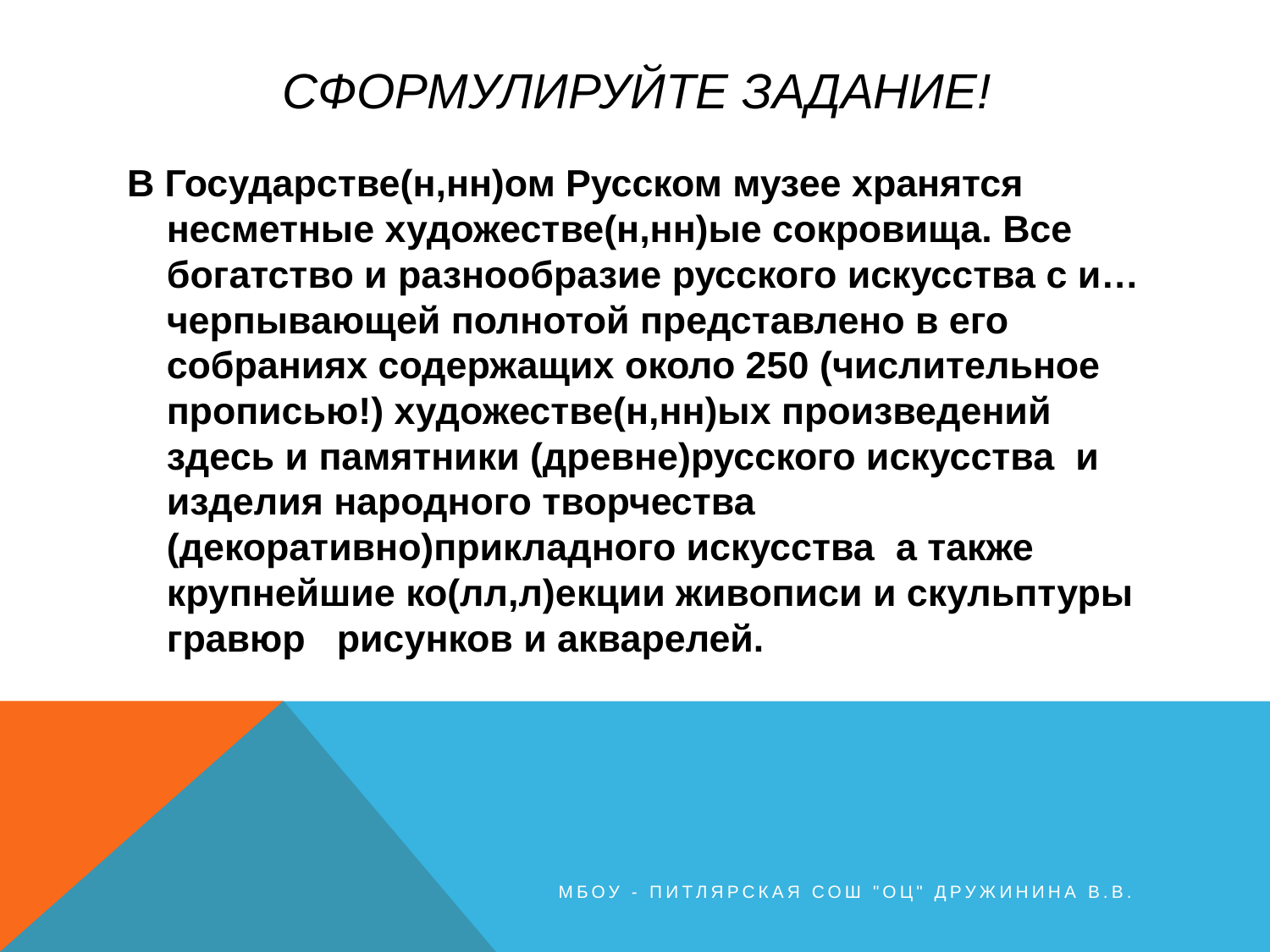

# Сформулируйте задание!
В Государстве(н,нн)ом Русском музее хранятся несметные художестве(н,нн)ые сокровища. Все богатство и разнообразие русского искусства с и…черпывающей полнотой представлено в его собраниях содержащих около 250 (числительное прописью!) художестве(н,нн)ых произведений  здесь и памятники (древне)русского искусства  и изделия народного творчества (декоративно)прикладного искусства  а также крупнейшие ко(лл,л)екции живописи и скульптуры  гравюр   рисунков и акварелей.

МБОУ - Питлярская СОШ "ОЦ" Дружинина В.В.